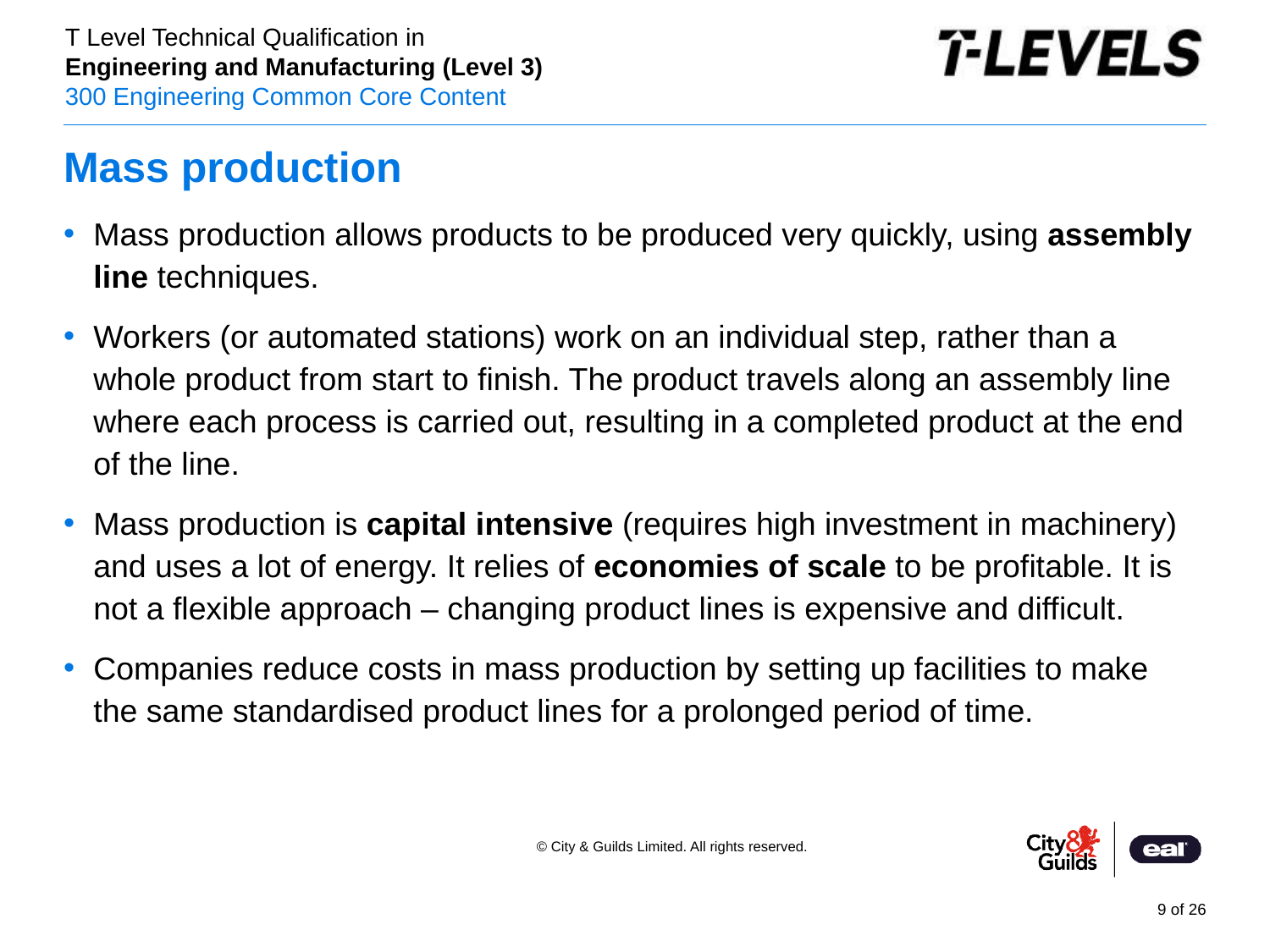

# Mass production
Mass production allows products to be produced very quickly, using assembly line techniques.
Workers (or automated stations) work on an individual step, rather than a whole product from start to finish. The product travels along an assembly line where each process is carried out, resulting in a completed product at the end of the line.
Mass production is capital intensive (requires high investment in machinery) and uses a lot of energy. It relies of economies of scale to be profitable. It is not a flexible approach – changing product lines is expensive and difficult.
Companies reduce costs in mass production by setting up facilities to make the same standardised product lines for a prolonged period of time.